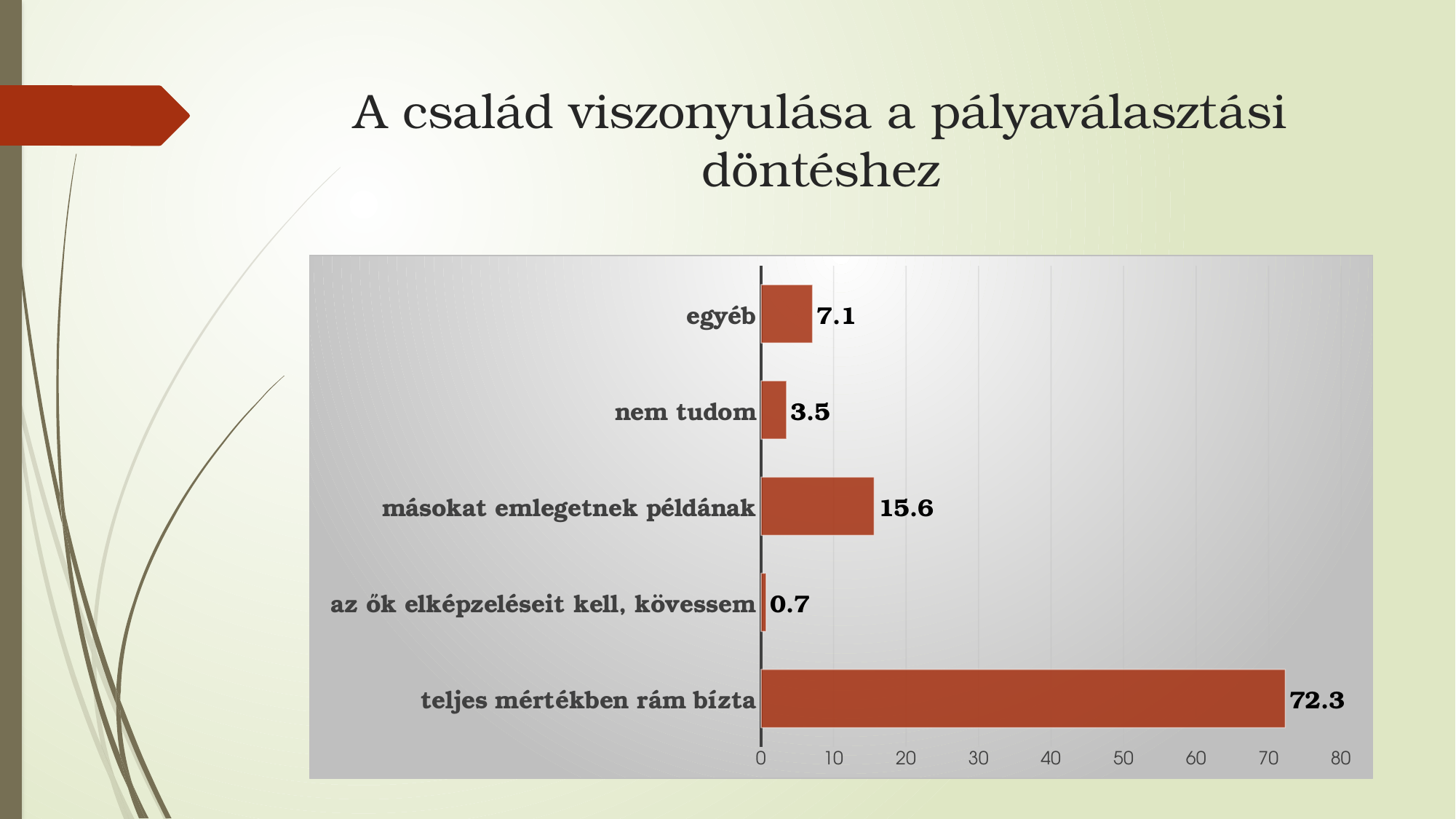

# A család viszonyulása a pályaválasztási döntéshez

### Chart

| Category |  |
|---|---|
| teljes mértékben rám bízta | 72.3 |
| az ők elképzeléseit kell, kövessem | 0.7 |
| másokat emlegetnek példának | 15.6 |
| nem tudom | 3.5 |
| egyéb | 7.1 |